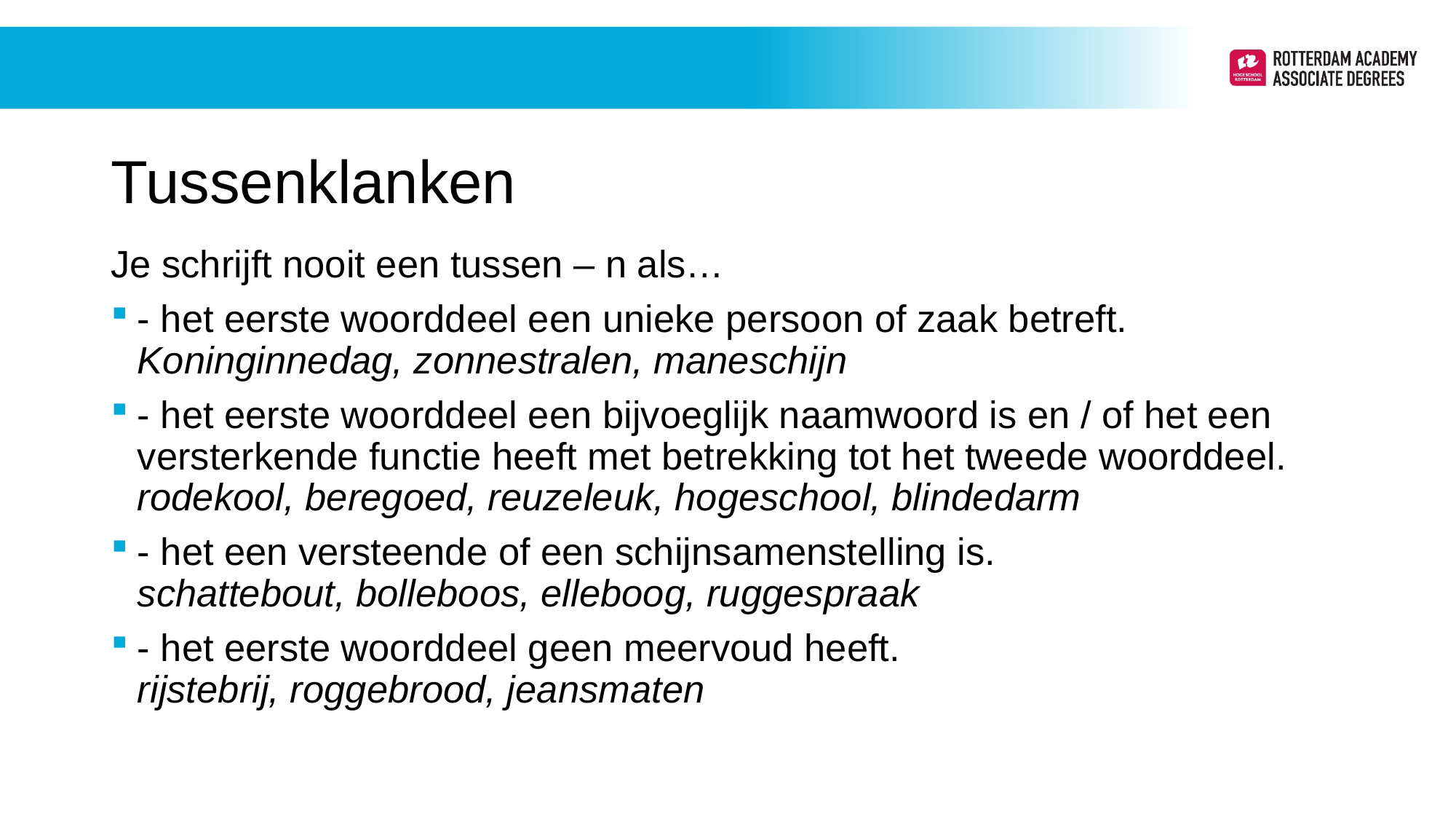

# Tussenklanken
Je schrijft nooit een tussen – n als…
- het eerste woorddeel een unieke persoon of zaak betreft.
	Koninginnedag, zonnestralen, maneschijn
- het eerste woorddeel een bijvoeglijk naamwoord is en / of het een versterkende functie heeft met betrekking tot het tweede woorddeel.
	rodekool, beregoed, reuzeleuk, hogeschool, blindedarm
- het een versteende of een schijnsamenstelling is.
	schattebout, bolleboos, elleboog, ruggespraak
- het eerste woorddeel geen meervoud heeft.
	rijstebrij, roggebrood, jeansmaten